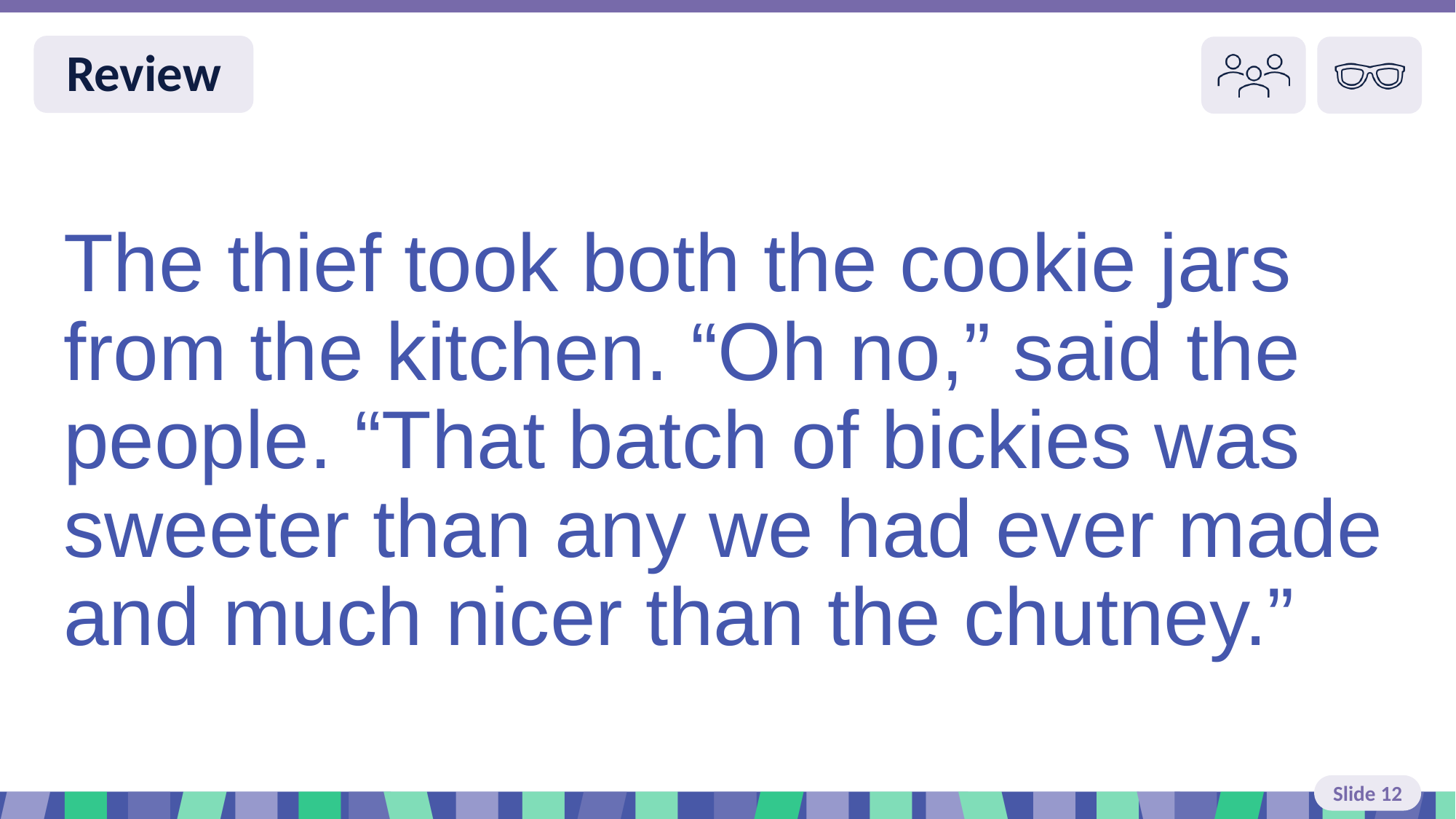

Slide 12 Review You do
The thief took both the cookie jars from the kitchen. “Oh no,” said the people. “That batch of bickies was sweeter than any we had ever made and much nicer than the chutney.”